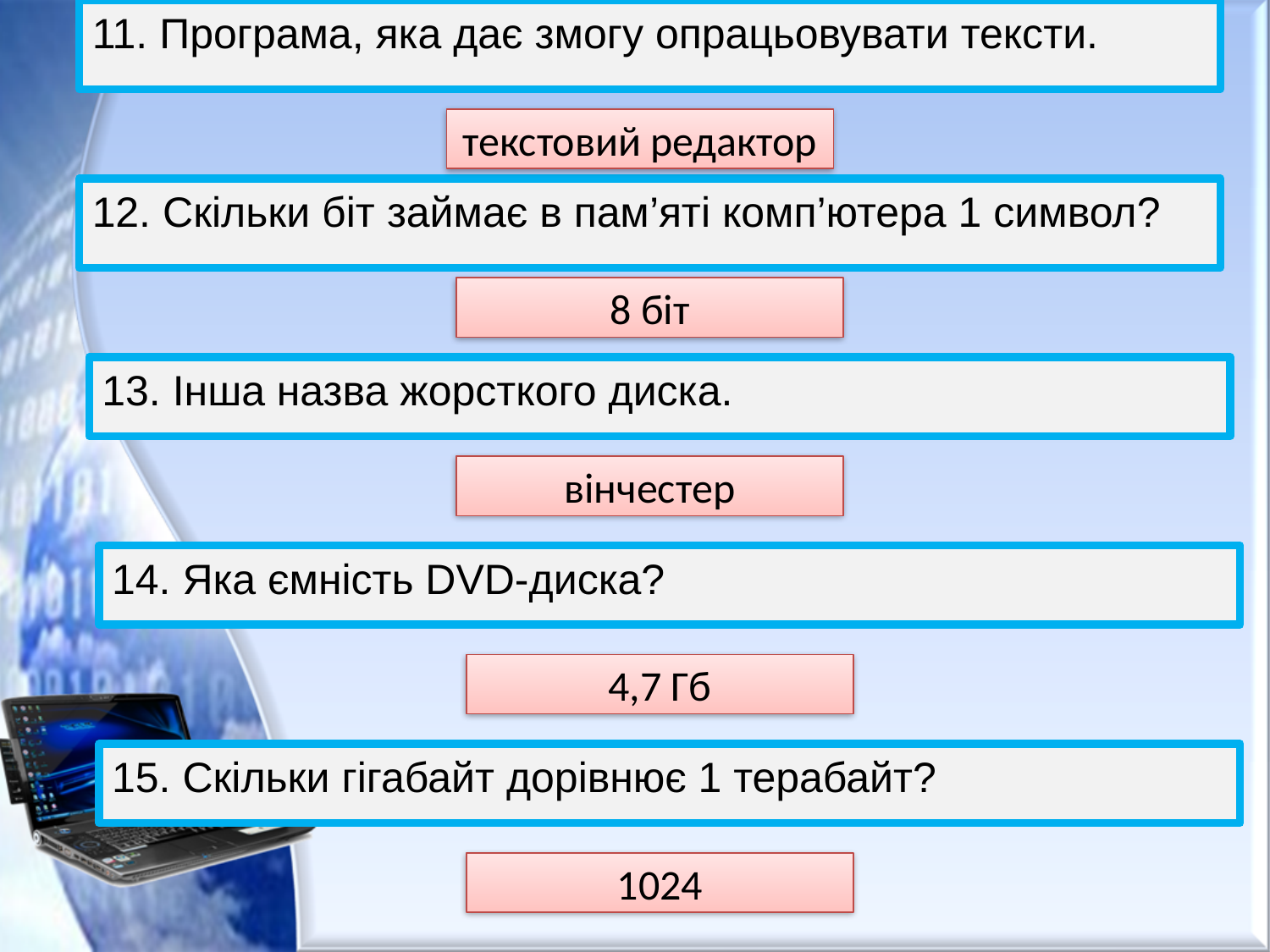

11. Програма, яка дає змогу опрацьовувати тексти.

текстовий редактор
12. Скільки біт займає в пам’яті комп’ютера 1 символ?

8 біт
13. Інша назва жорсткого диска.

вінчестер
14. Яка ємність DVD-диска?

4,7 Гб
15. Скільки гігабайт дорівнює 1 терабайт?

1024